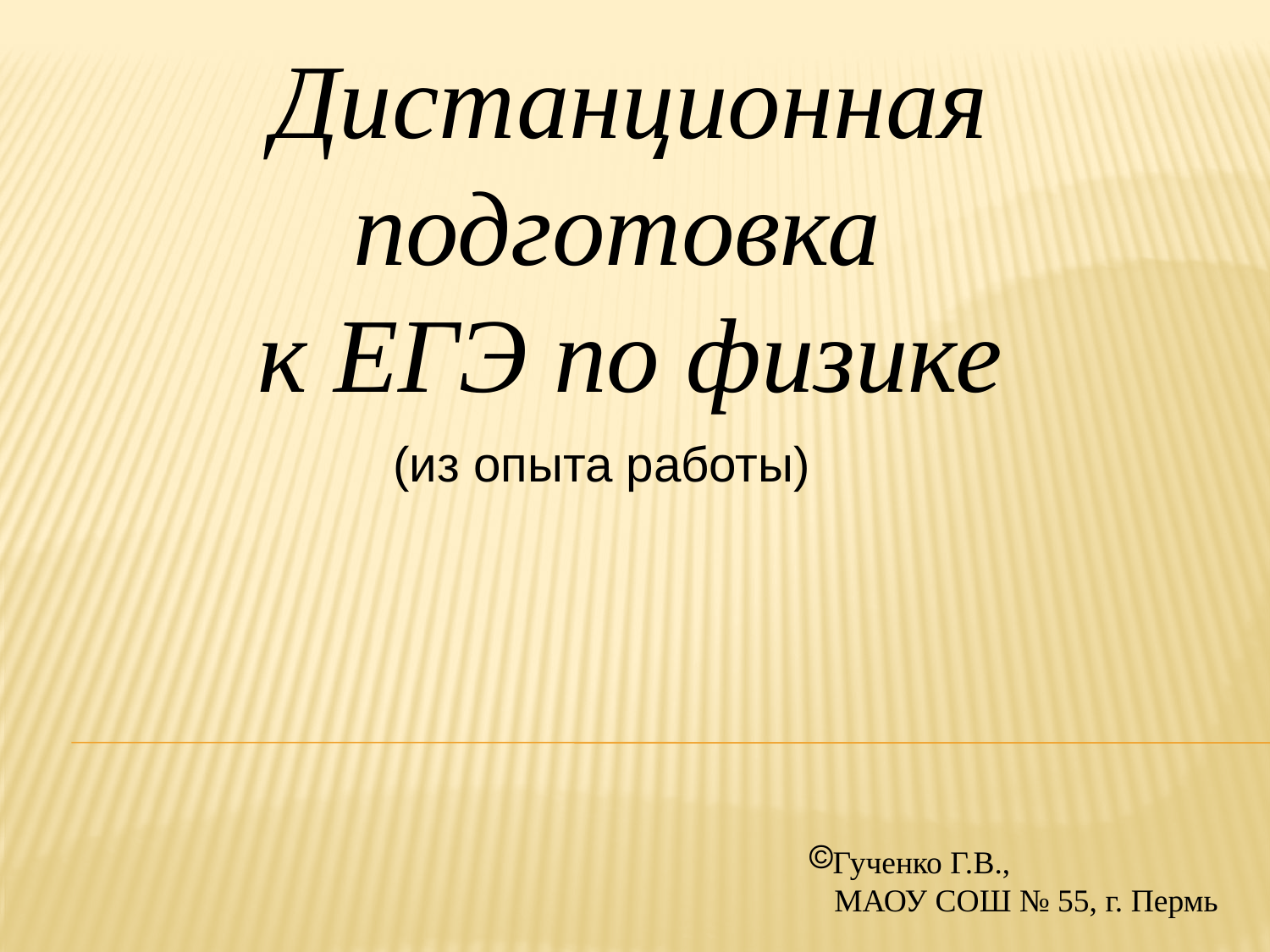

Дистанционная подготовка
к ЕГЭ по физике
(из опыта работы)
Гученко Г.В.,
МАОУ СОШ № 55, г. Пермь